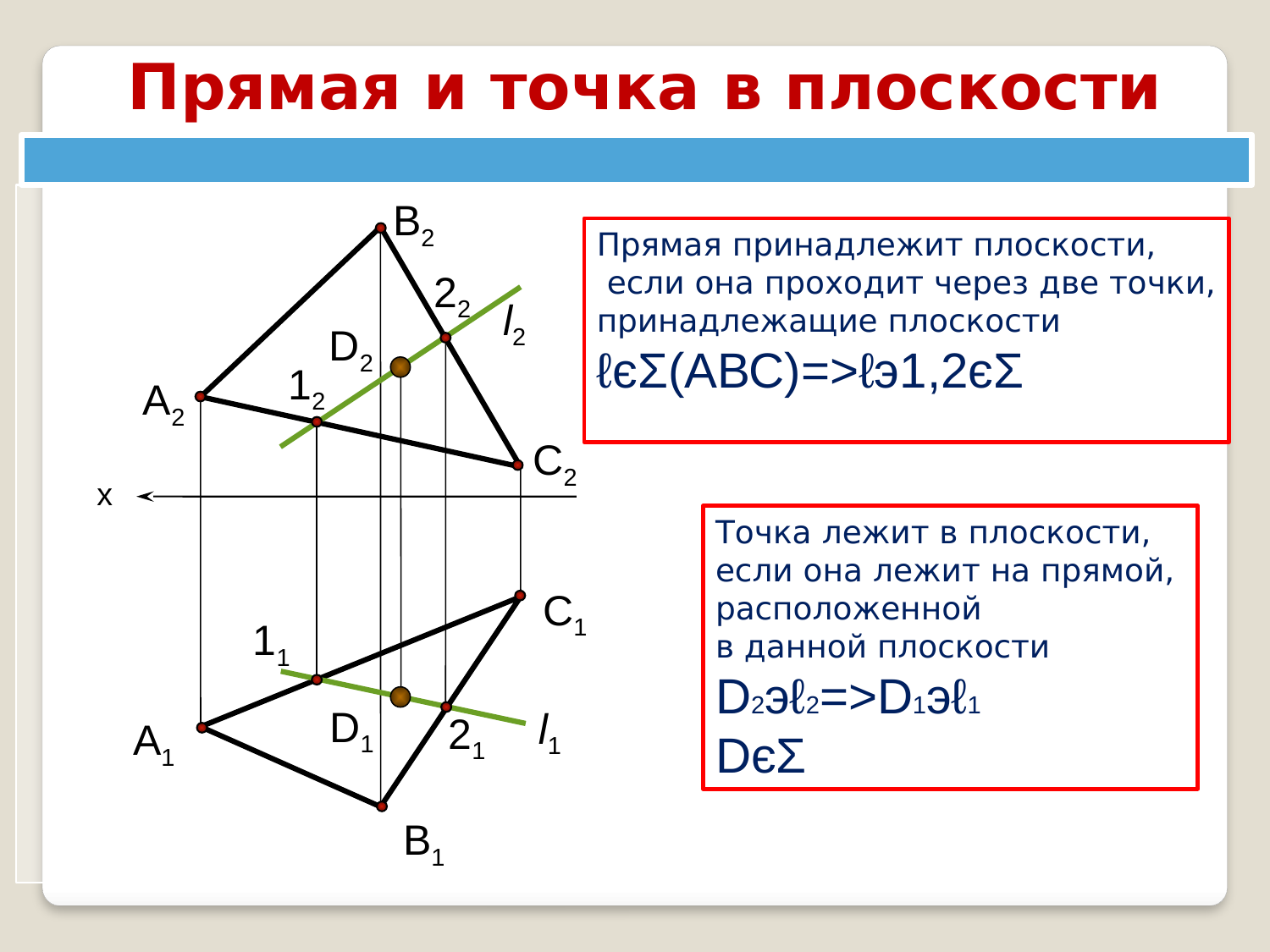

Прямая и точка в плоскости

В2
Прямая принадлежит плоскости,
 если она проходит через две точки,
принадлежащие плоскости
ℓєΣ(АВС)=>ℓэ1,2єΣ

22

l2
D2

12

А2

С2

х

Точка лежит в плоскости,
если она лежит на прямой,
расположенной
в данной плоскости
D2эℓ2=>D1эℓ1
DєΣ
С1

11

D1
l1
21

А1

В1